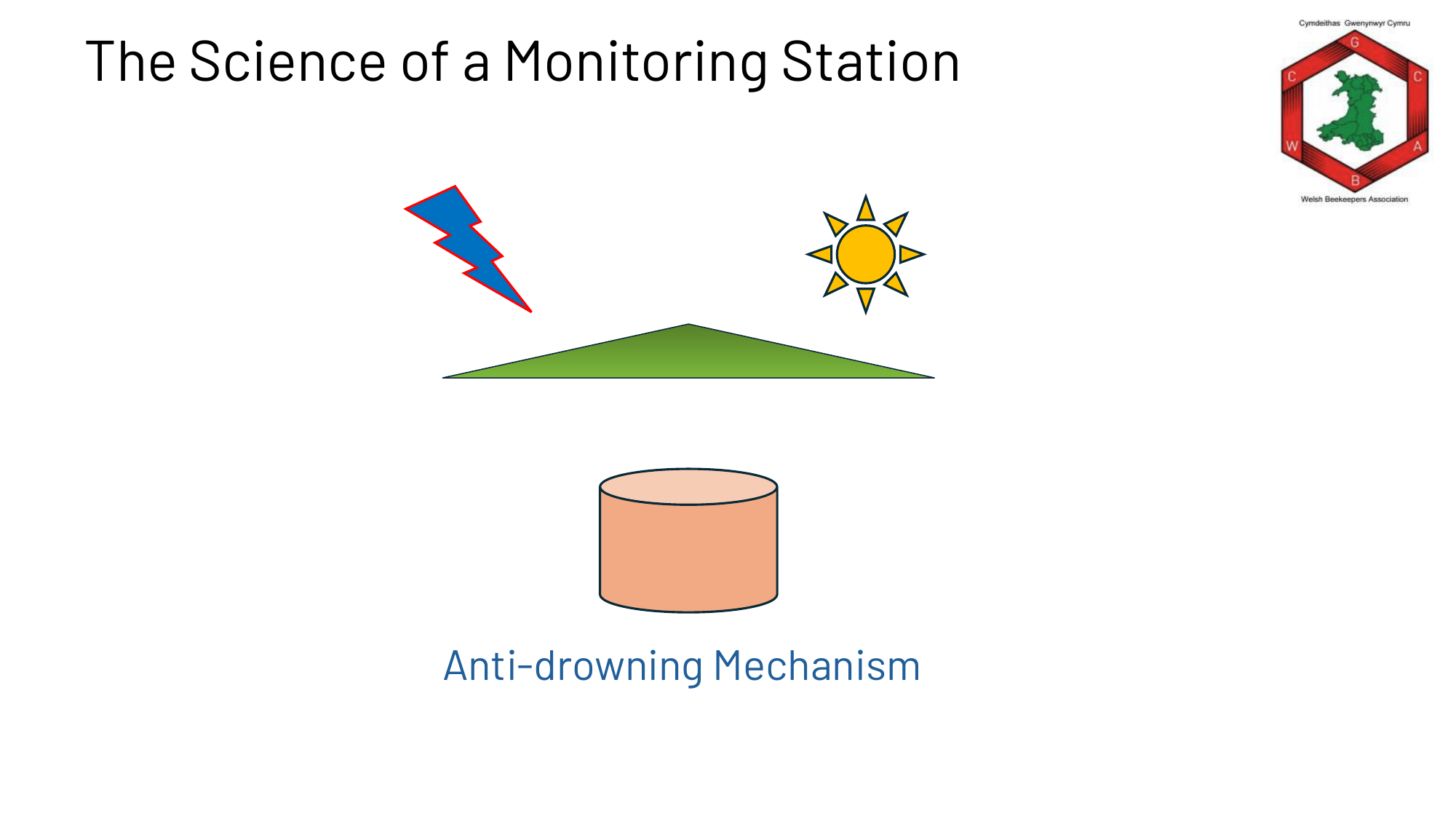

# The Science of a Monitoring Station

Anti-drowning Mechanism